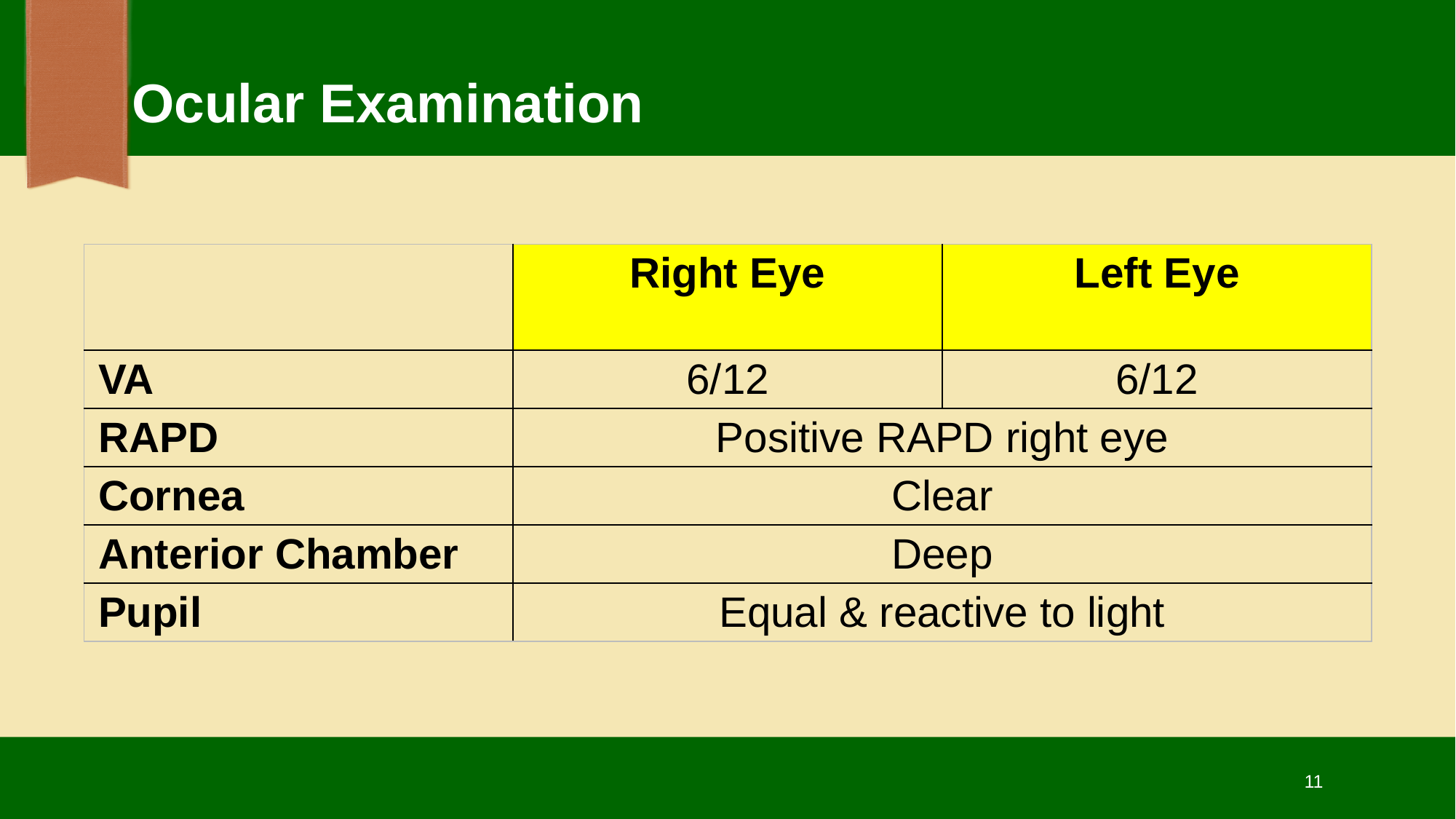

# Ocular Examination
|  | Right Eye | Left Eye |
| --- | --- | --- |
| VA | 6/12 | 6/12 |
| RAPD | Positive RAPD right eye |  |
| Cornea | Clear |  |
| Anterior Chamber | Deep |  |
| Pupil | Equal & reactive to light |  |
11